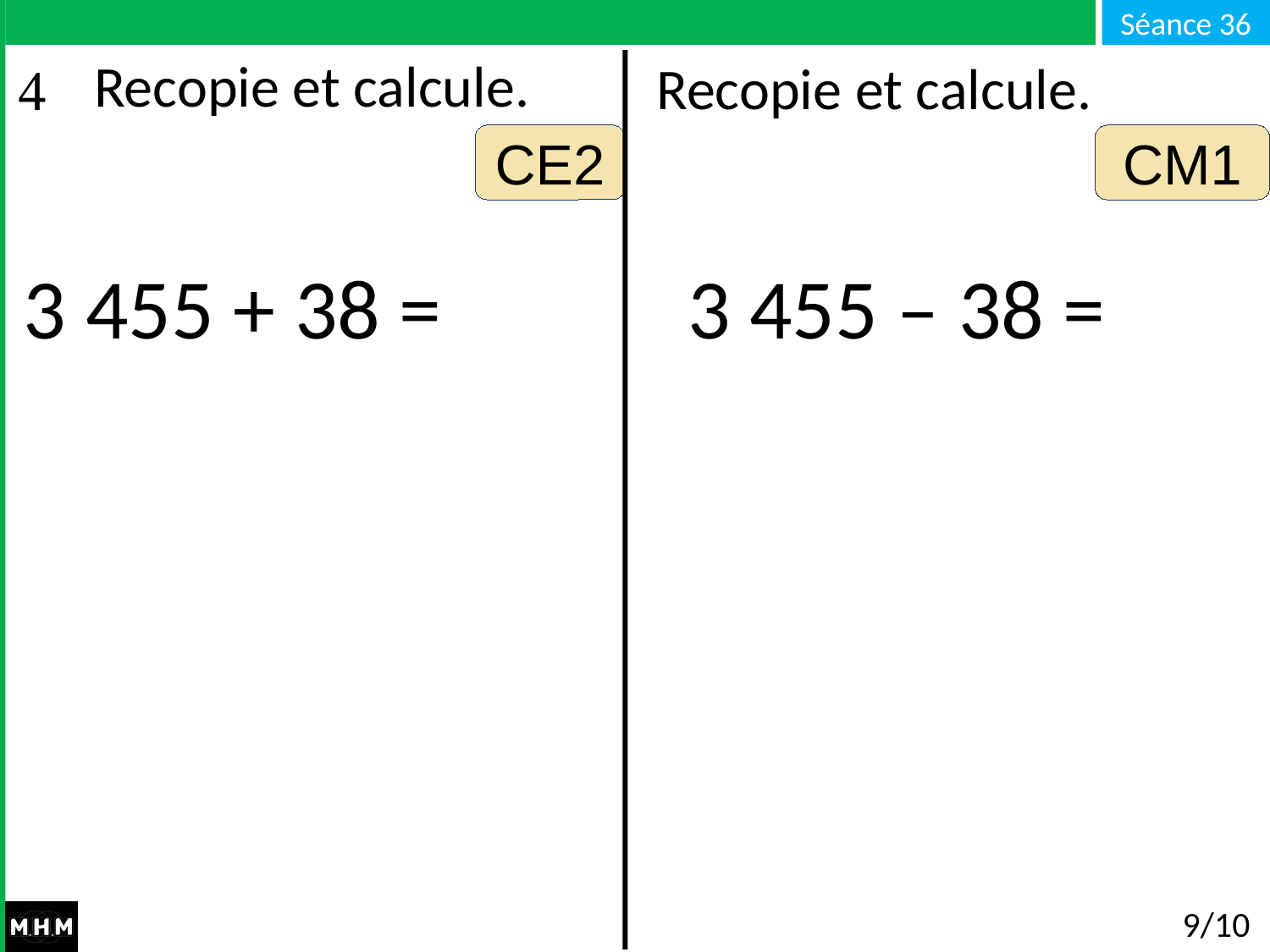

# Recopie et calcule.
Recopie et calcule.
CE2
CM1
3 455 + 38 =
3 455 – 38 =
9/10